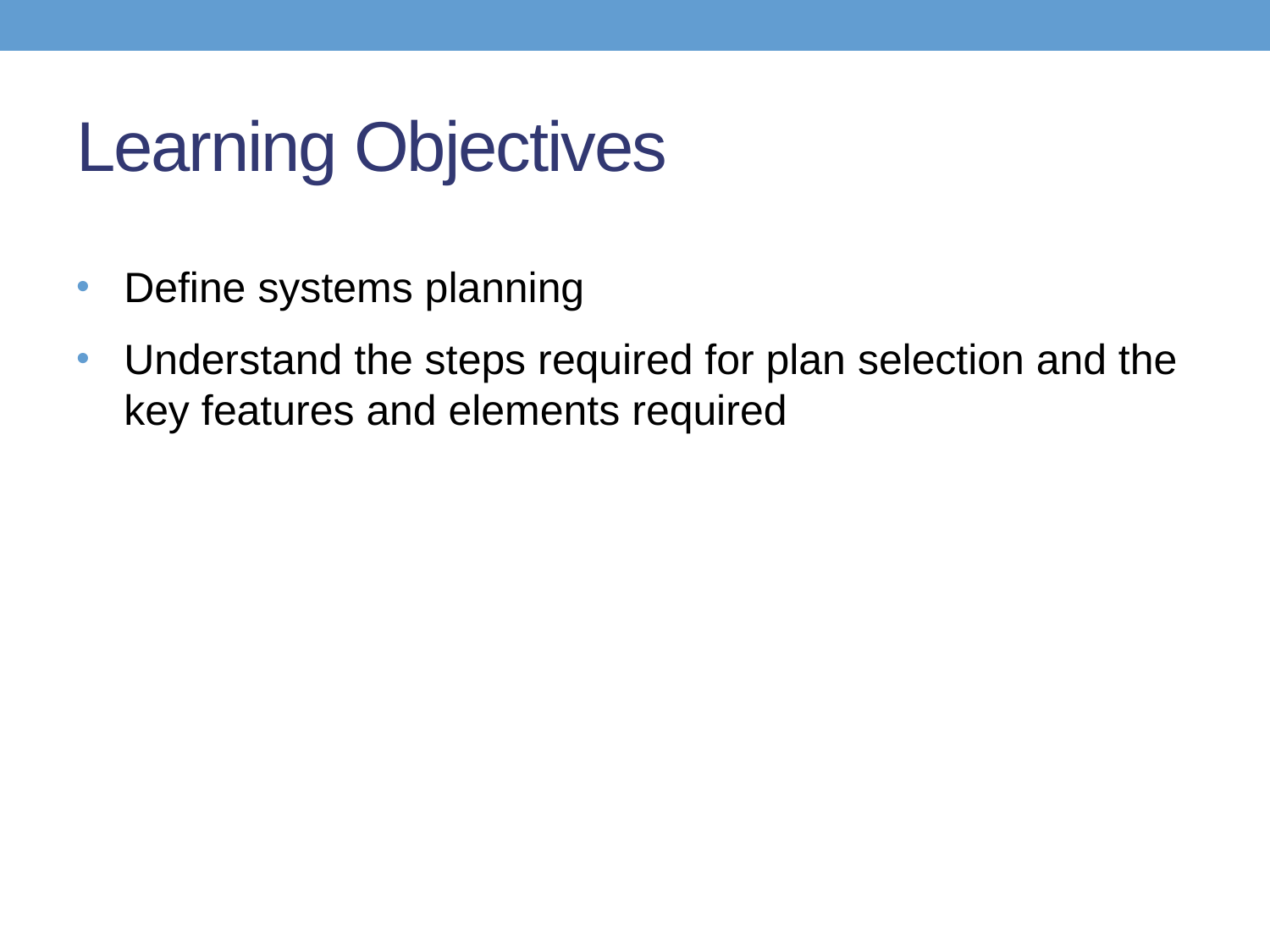

# Learning Objectives
Define systems planning
Understand the steps required for plan selection and the key features and elements required